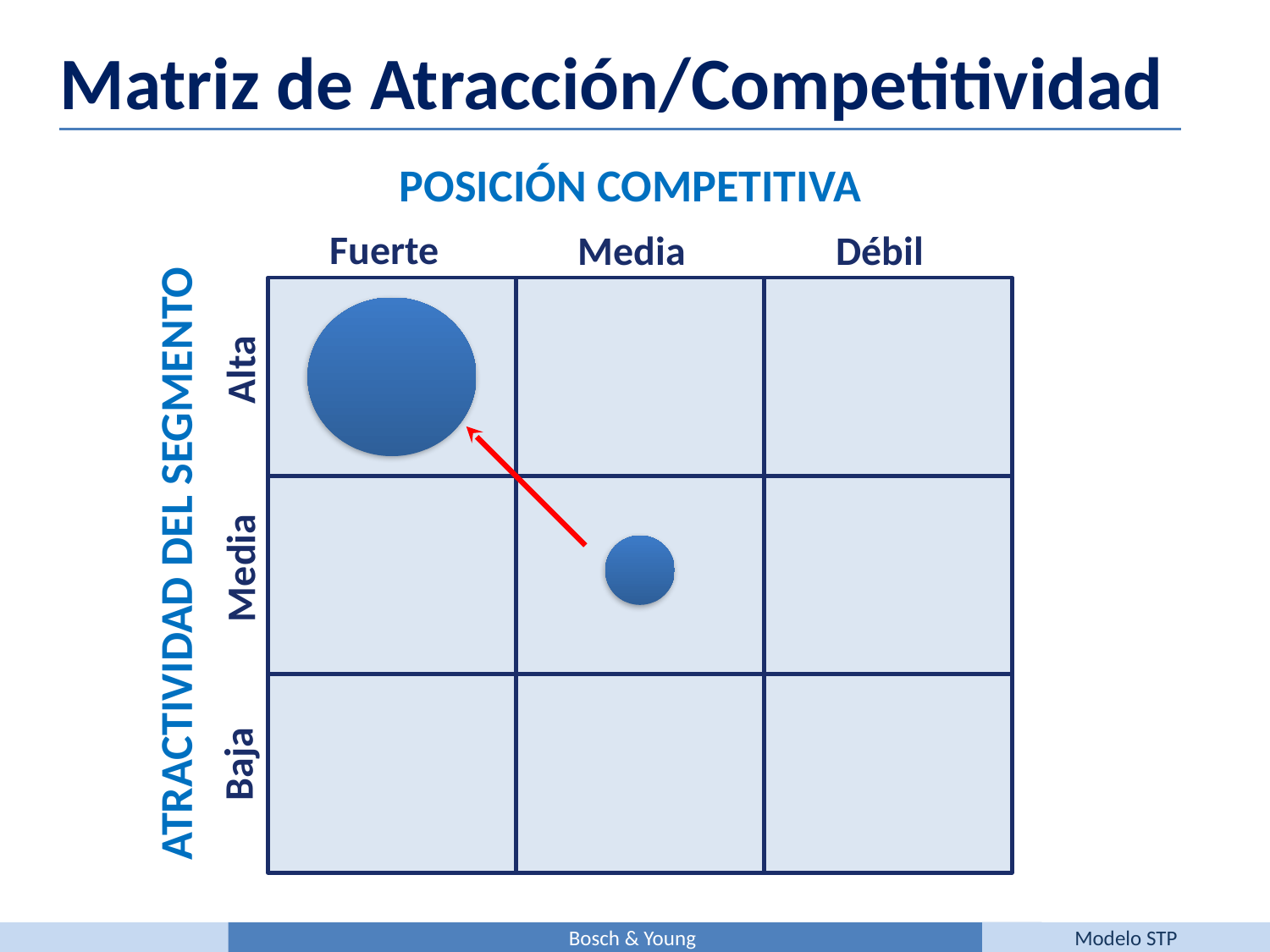

Matriz de Atracción/Competitividad
POSICIÓN COMPETITIVA
Fuerte
Media
Débil

Alta
Media
Baja

ATRACTIVIDAD DEL SEGMENTO

Bosch & Young
Modelo STP